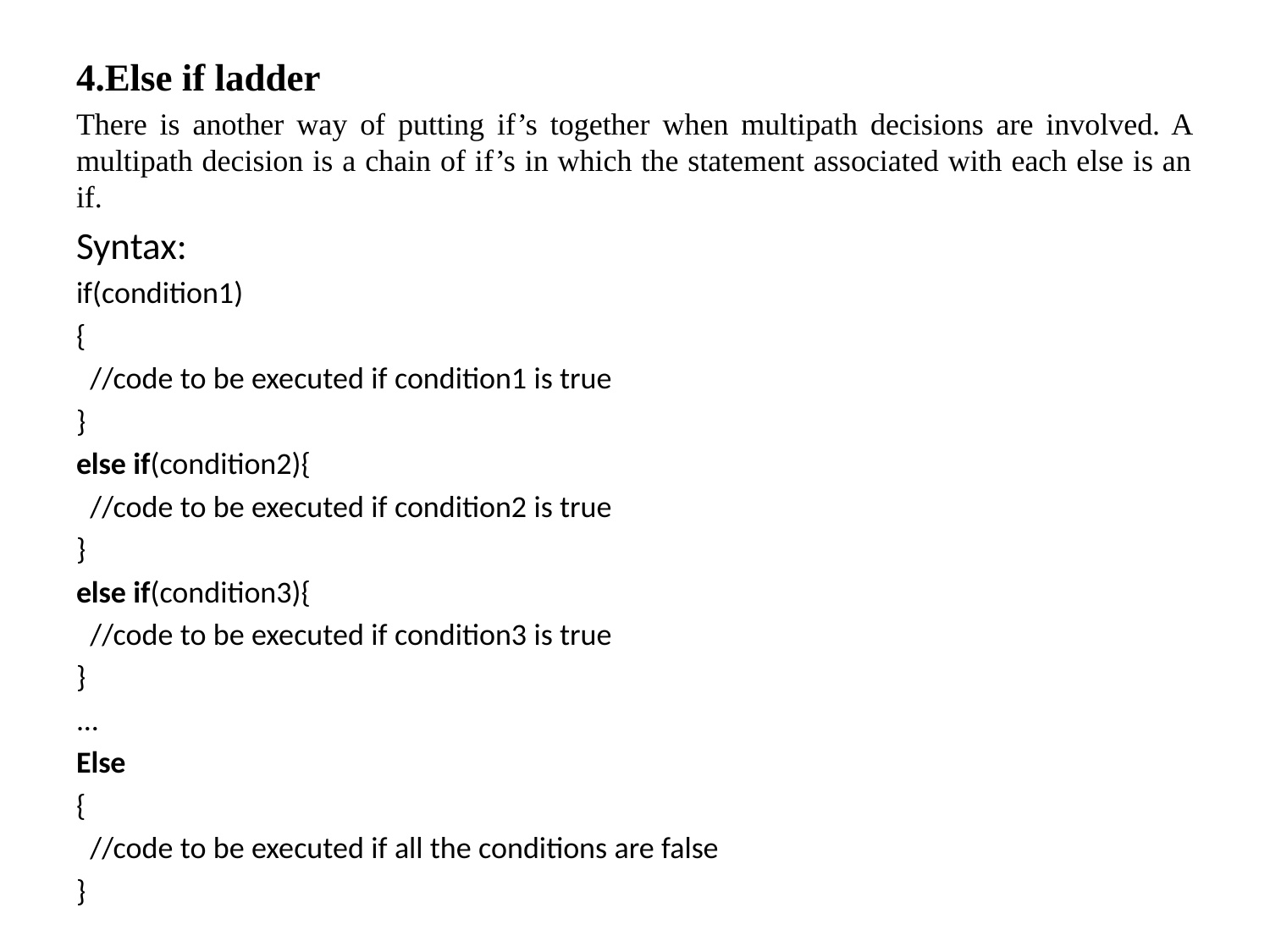

4.Else if ladder
There is another way of putting if’s together when multipath decisions are involved. A multipath decision is a chain of if’s in which the statement associated with each else is an if.
Syntax:
if(condition1)
{
  //code to be executed if condition1 is true
}
else if(condition2){
  //code to be executed if condition2 is true
}
else if(condition3){
  //code to be executed if condition3 is true
}
...
Else
{
  //code to be executed if all the conditions are false
}